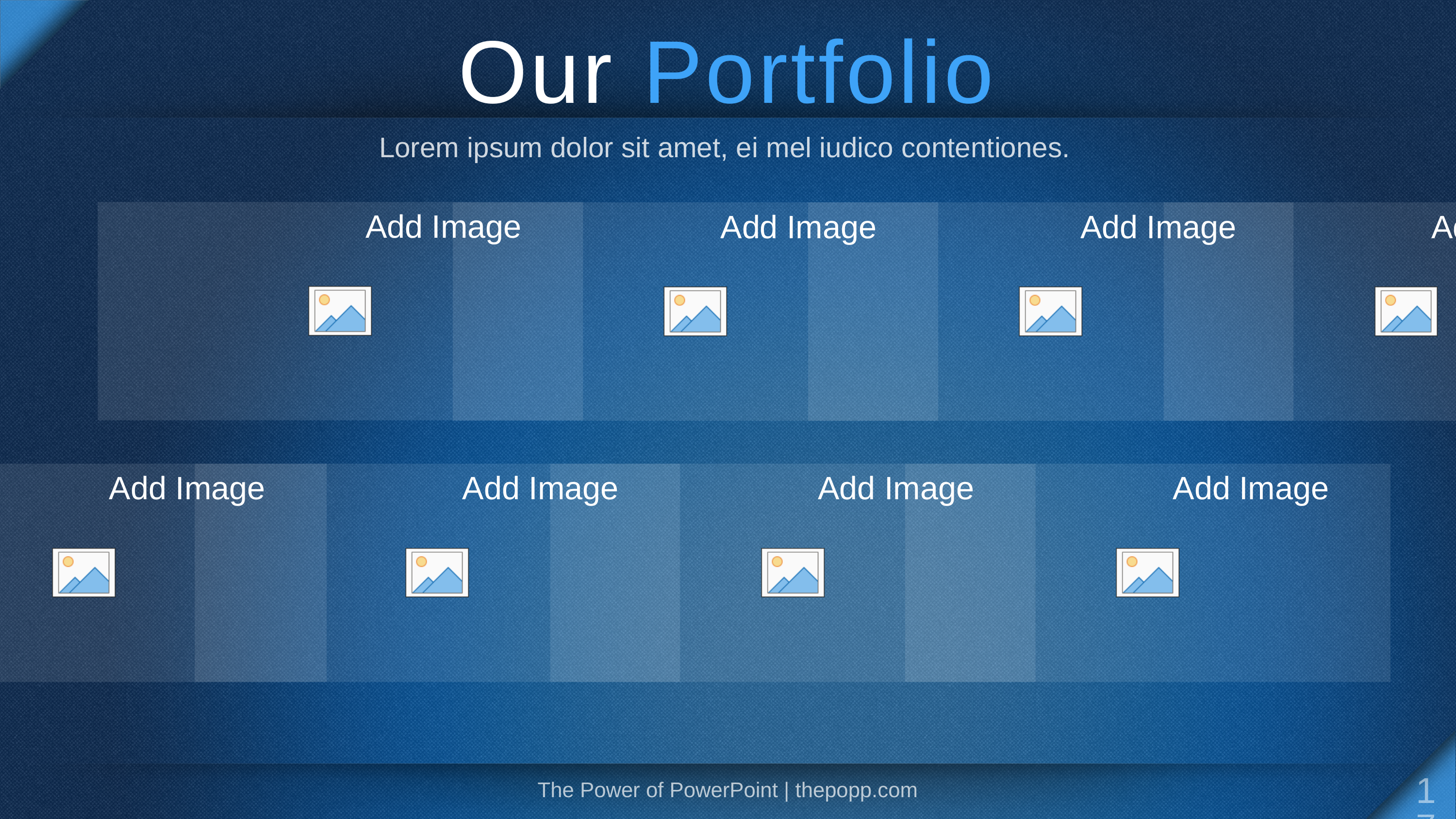

# Our Portfolio
Lorem ipsum dolor sit amet, ei mel iudico contentiones.

17
The Power of PowerPoint | thepopp.com